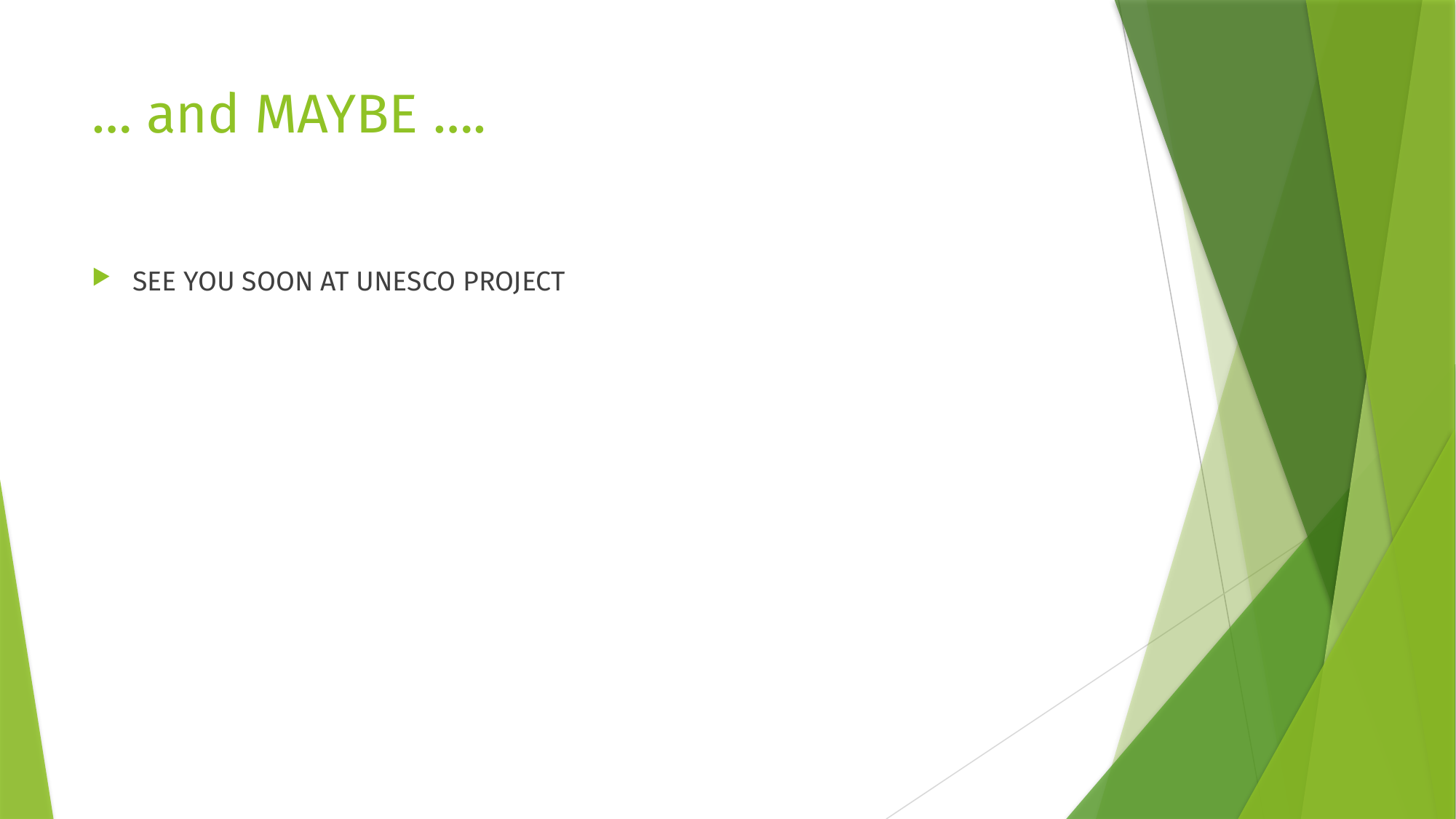

# … and MAYBE ….
SEE YOU SOON AT UNESCO PROJECT